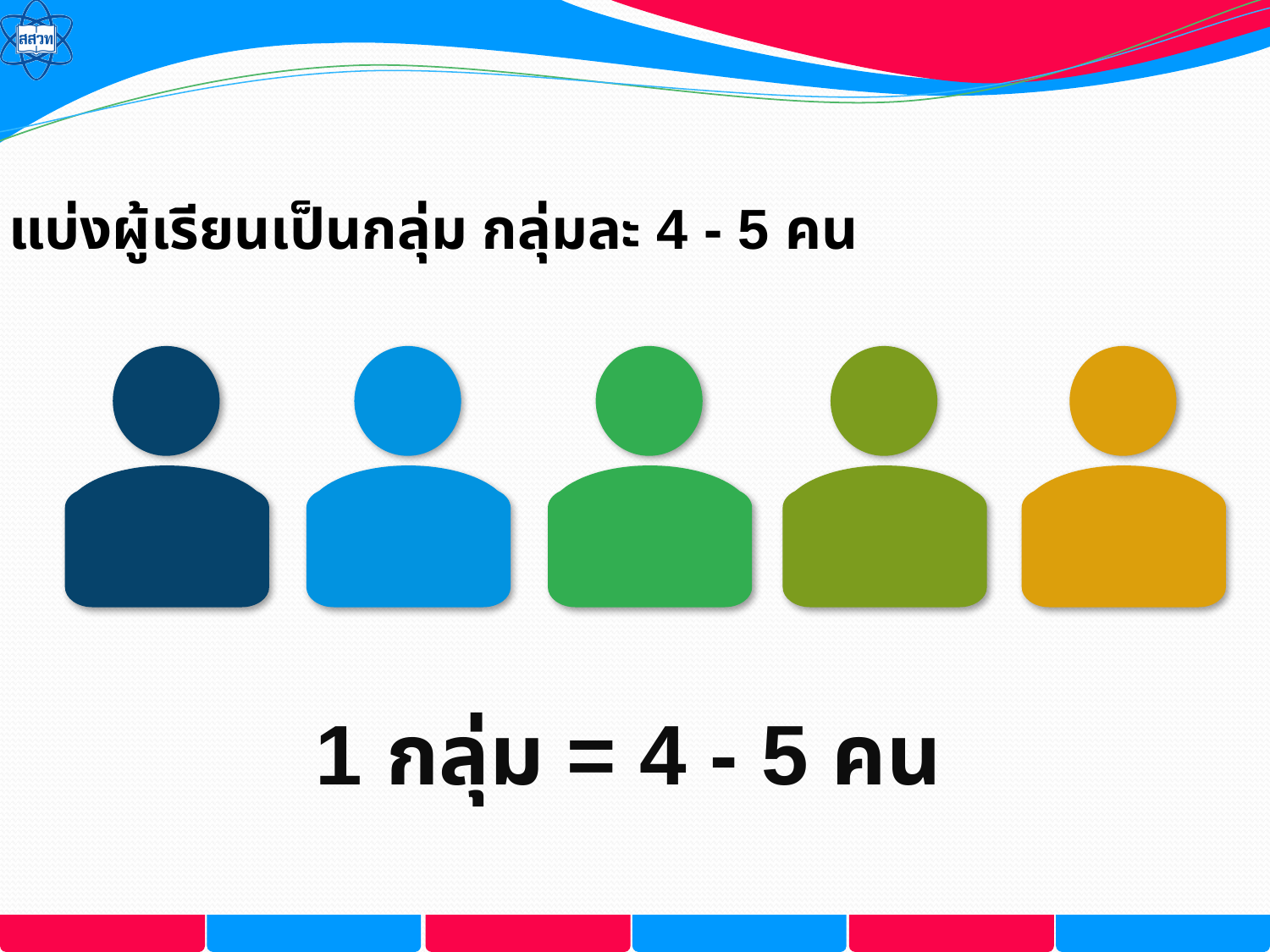

แบ่งผู้เรียนเป็นกลุ่ม กลุ่มละ 4 - 5 คน

1 กลุ่ม = 4 - 5 คน